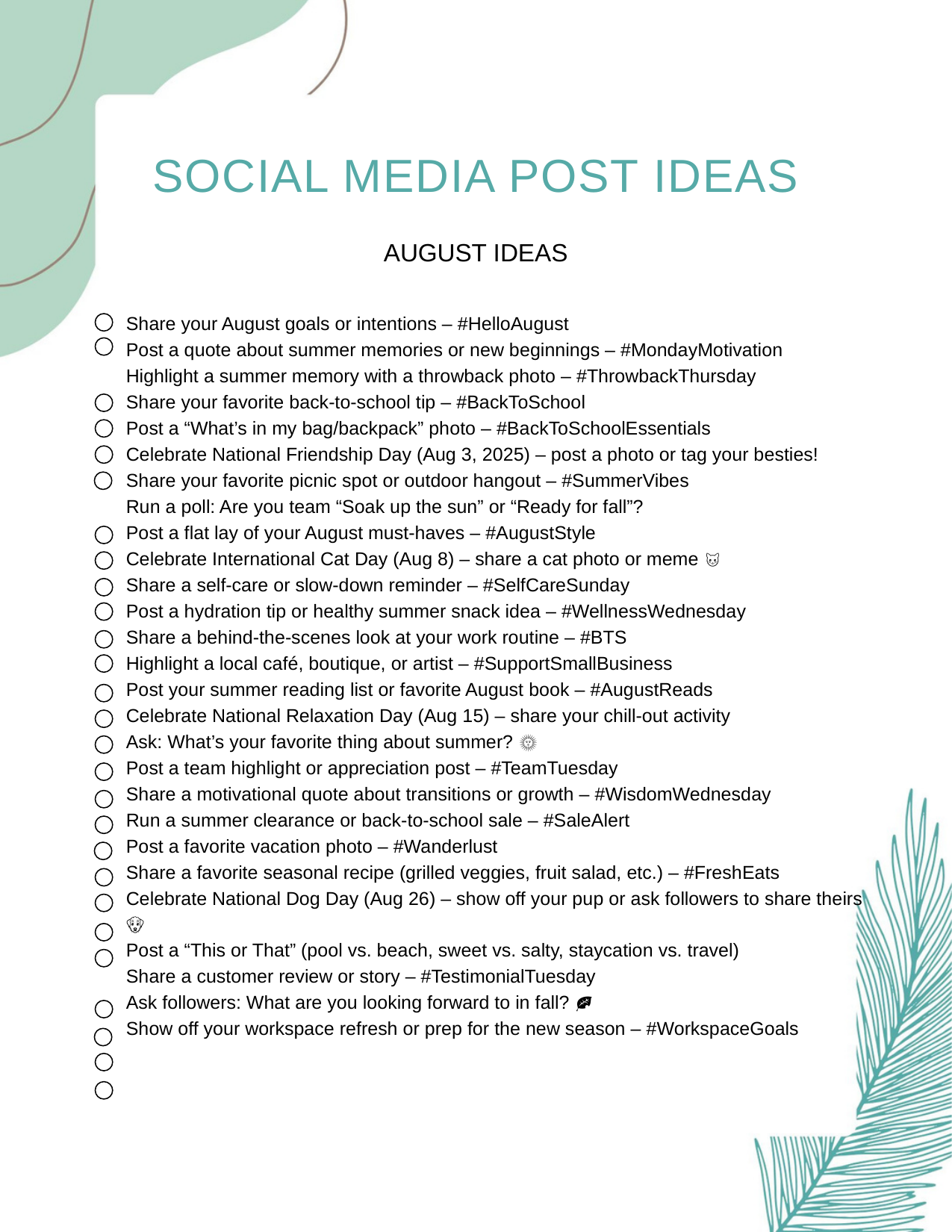

SOCIAL MEDIA POST IDEAS
AUGUST IDEAS
Share your August goals or intentions – #HelloAugust
Post a quote about summer memories or new beginnings – #MondayMotivation
Highlight a summer memory with a throwback photo – #ThrowbackThursday
Share your favorite back-to-school tip – #BackToSchool
Post a “What’s in my bag/backpack” photo – #BackToSchoolEssentials
Celebrate National Friendship Day (Aug 3, 2025) – post a photo or tag your besties!
Share your favorite picnic spot or outdoor hangout – #SummerVibes
Run a poll: Are you team “Soak up the sun” or “Ready for fall”?
Post a flat lay of your August must-haves – #AugustStyle
Celebrate International Cat Day (Aug 8) – share a cat photo or meme 🐱
Share a self-care or slow-down reminder – #SelfCareSunday
Post a hydration tip or healthy summer snack idea – #WellnessWednesday
Share a behind-the-scenes look at your work routine – #BTS
Highlight a local café, boutique, or artist – #SupportSmallBusiness
Post your summer reading list or favorite August book – #AugustReads
Celebrate National Relaxation Day (Aug 15) – share your chill-out activity
Ask: What’s your favorite thing about summer? 🌞
Post a team highlight or appreciation post – #TeamTuesday
Share a motivational quote about transitions or growth – #WisdomWednesday
Run a summer clearance or back-to-school sale – #SaleAlert
Post a favorite vacation photo – #Wanderlust
Share a favorite seasonal recipe (grilled veggies, fruit salad, etc.) – #FreshEats
Celebrate National Dog Day (Aug 26) – show off your pup or ask followers to share theirs 🐶
Post a “This or That” (pool vs. beach, sweet vs. salty, staycation vs. travel)
Share a customer review or story – #TestimonialTuesday
Ask followers: What are you looking forward to in fall? 🍂
Show off your workspace refresh or prep for the new season – #WorkspaceGoals